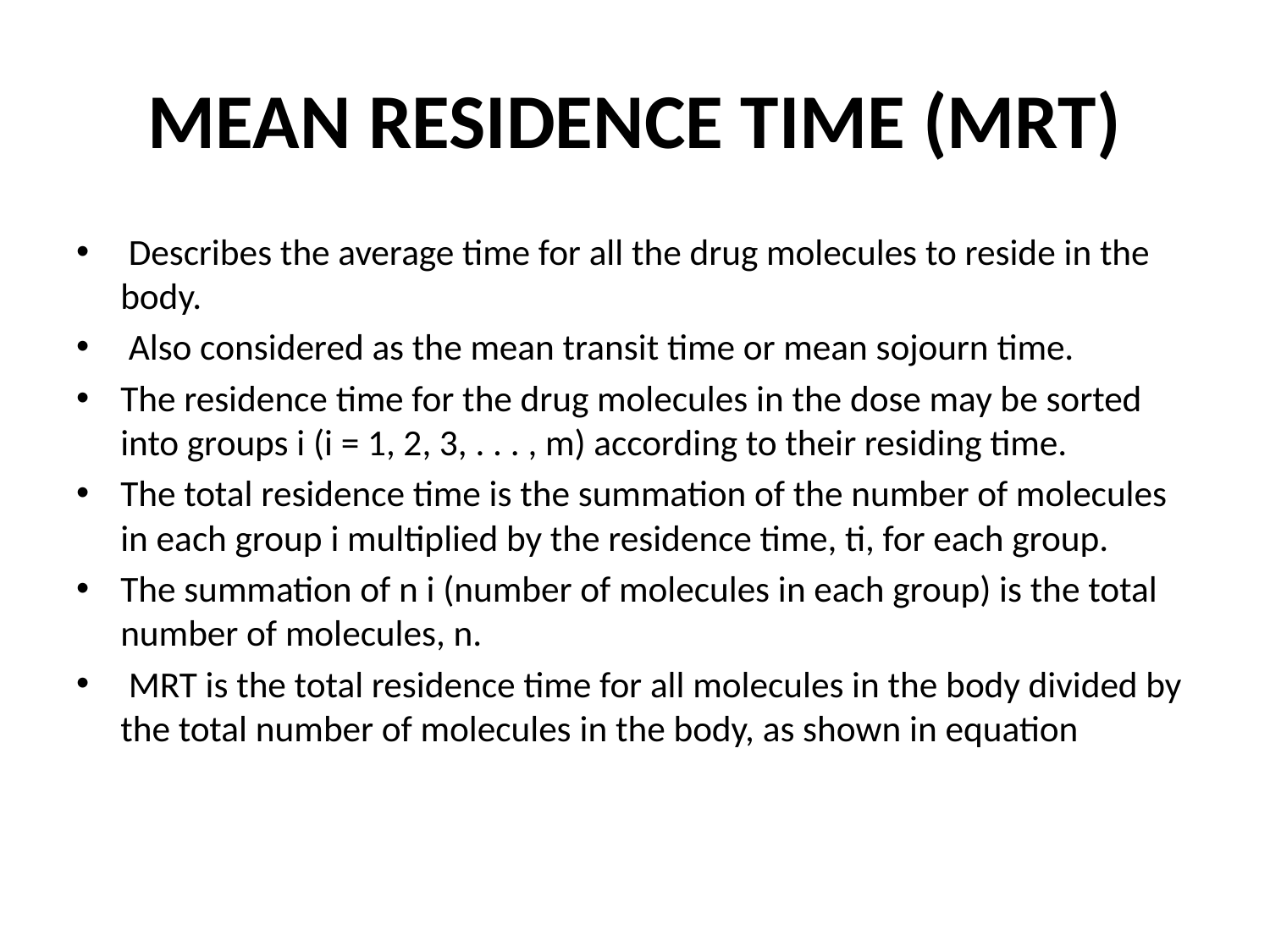

# MEAN RESIDENCE TIME (MRT)
 Describes the average time for all the drug molecules to reside in the body.
 Also considered as the mean transit time or mean sojourn time.
The residence time for the drug molecules in the dose may be sorted into groups i (i = 1, 2, 3, . . . , m) according to their residing time.
The total residence time is the summation of the number of molecules in each group i multiplied by the residence time, ti, for each group.
The summation of n i (number of molecules in each group) is the total number of molecules, n.
 MRT is the total residence time for all molecules in the body divided by the total number of molecules in the body, as shown in equation